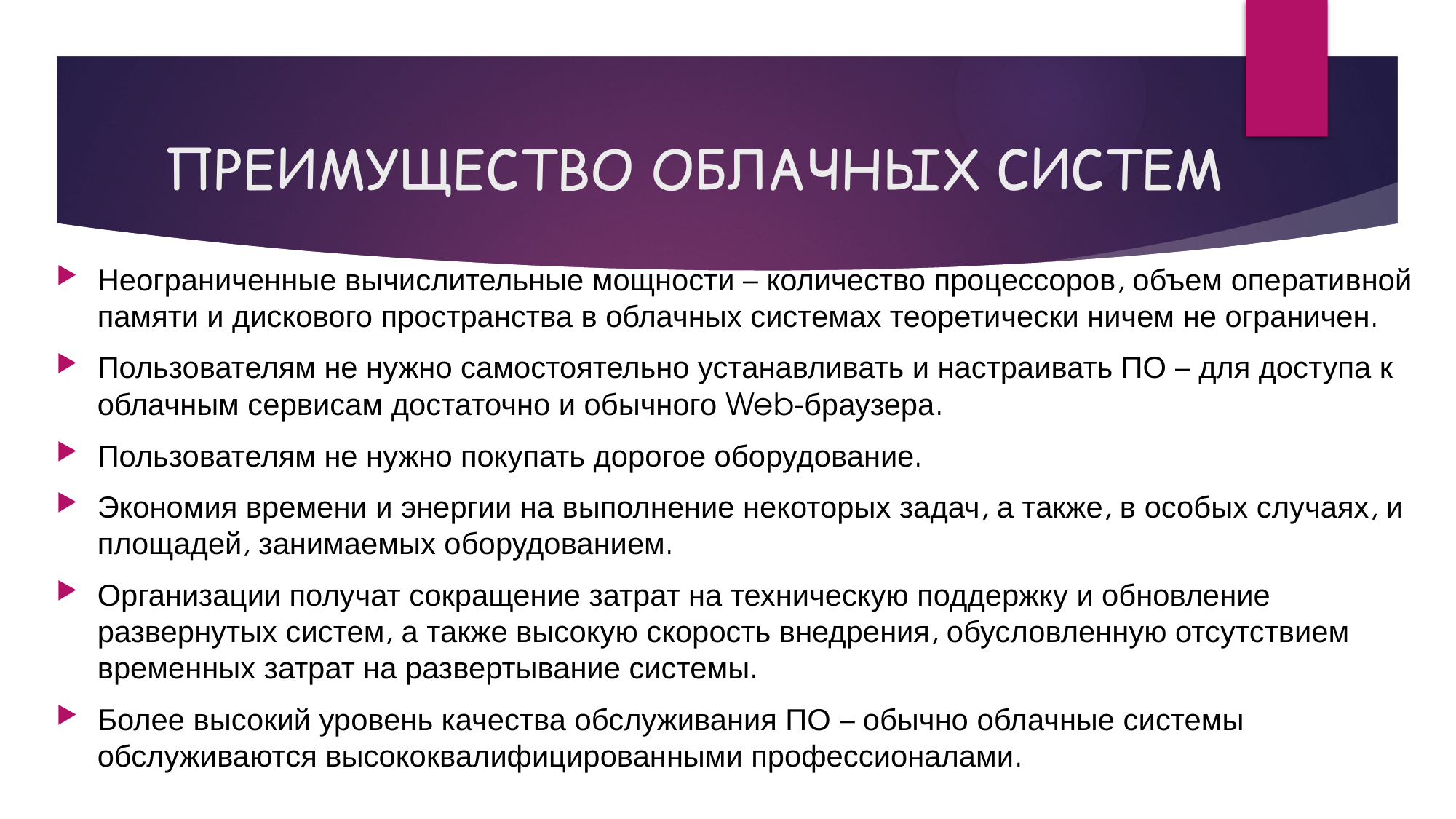

# ПРЕИМУЩЕСТВО ОБЛАЧНЫХ СИСТЕМ
Неограниченные вычислительные мощности – количество процессоров, объем оперативной памяти и дискового пространства в облачных системах теоретически ничем не ограничен.
Пользователям не нужно самостоятельно устанавливать и настраивать ПО – для доступа к облачным сервисам достаточно и обычного Web-браузера.
Пользователям не нужно покупать дорогое оборудование.
Экономия времени и энергии на выполнение некоторых задач, а также, в особых случаях, и площадей, занимаемых оборудованием.
Организации получат сокращение затрат на техническую поддержку и обновление развернутых систем, а также высокую скорость внедрения, обусловленную отсутствием временных затрат на развертывание системы.
Более высокий уровень качества обслуживания ПО – обычно облачные системы обслуживаются высококвалифицированными профессионалами.